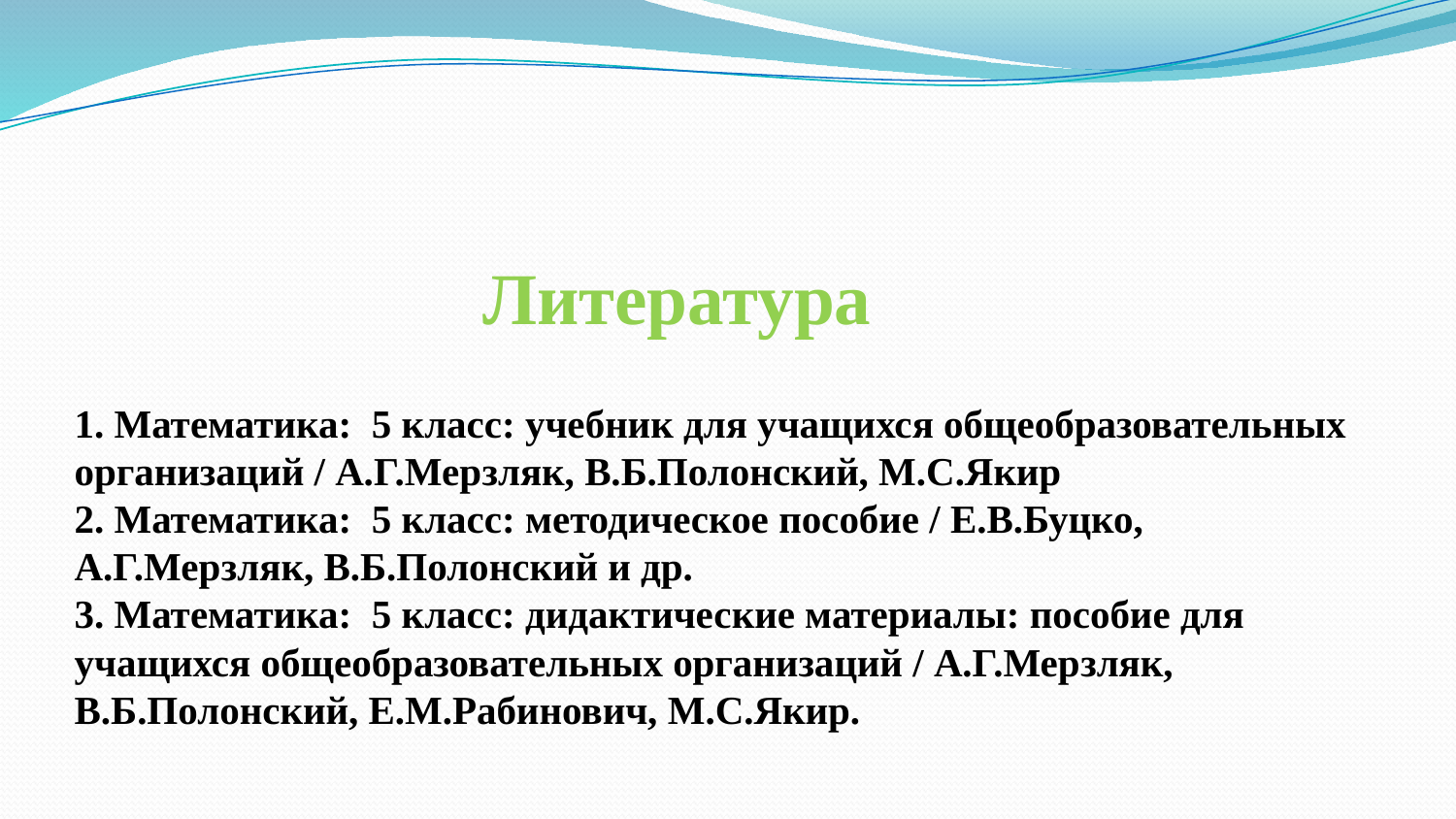

# Литература 1. Математика:  5 класс: учебник для учащихся общеобразовательных организаций / А.Г.Мерзляк, В.Б.Полонский, М.С.Якир 2. Математика:  5 класс: методическое пособие / Е.В.Буцко, А.Г.Мерзляк, В.Б.Полонский и др. 3. Математика:  5 класс: дидактические материалы: пособие для учащихся общеобразовательных организаций / А.Г.Мерзляк, В.Б.Полонский, Е.М.Рабинович, М.С.Якир.